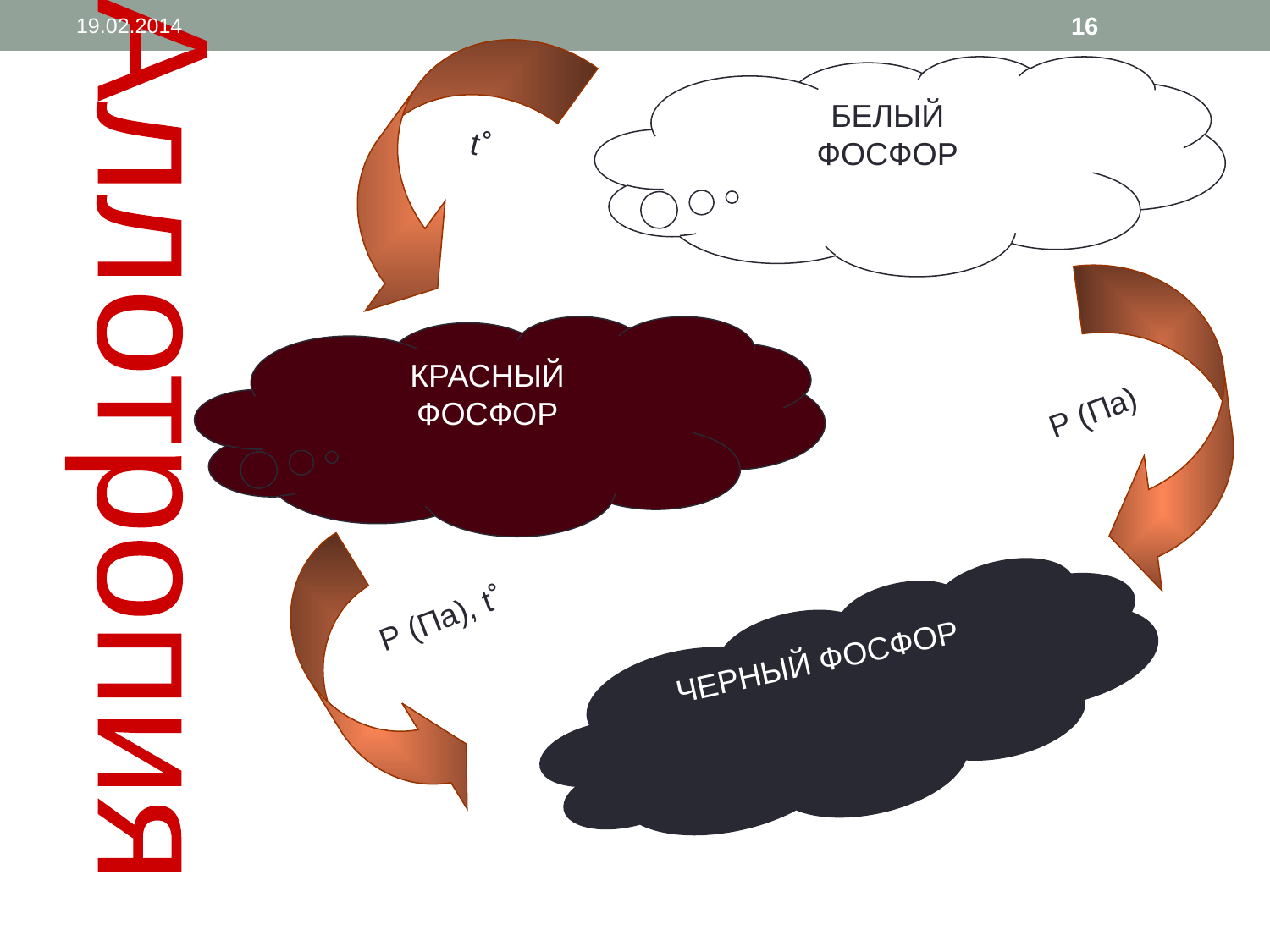

19.02.2014
16
БЕЛЫЙ
ФОСФОР

t˚
КРАСНЫЙ
ФОСФОР

Аллотропия
Р (Па)
Р (Па), t˚
ЧЕРНЫЙ ФОСФОР